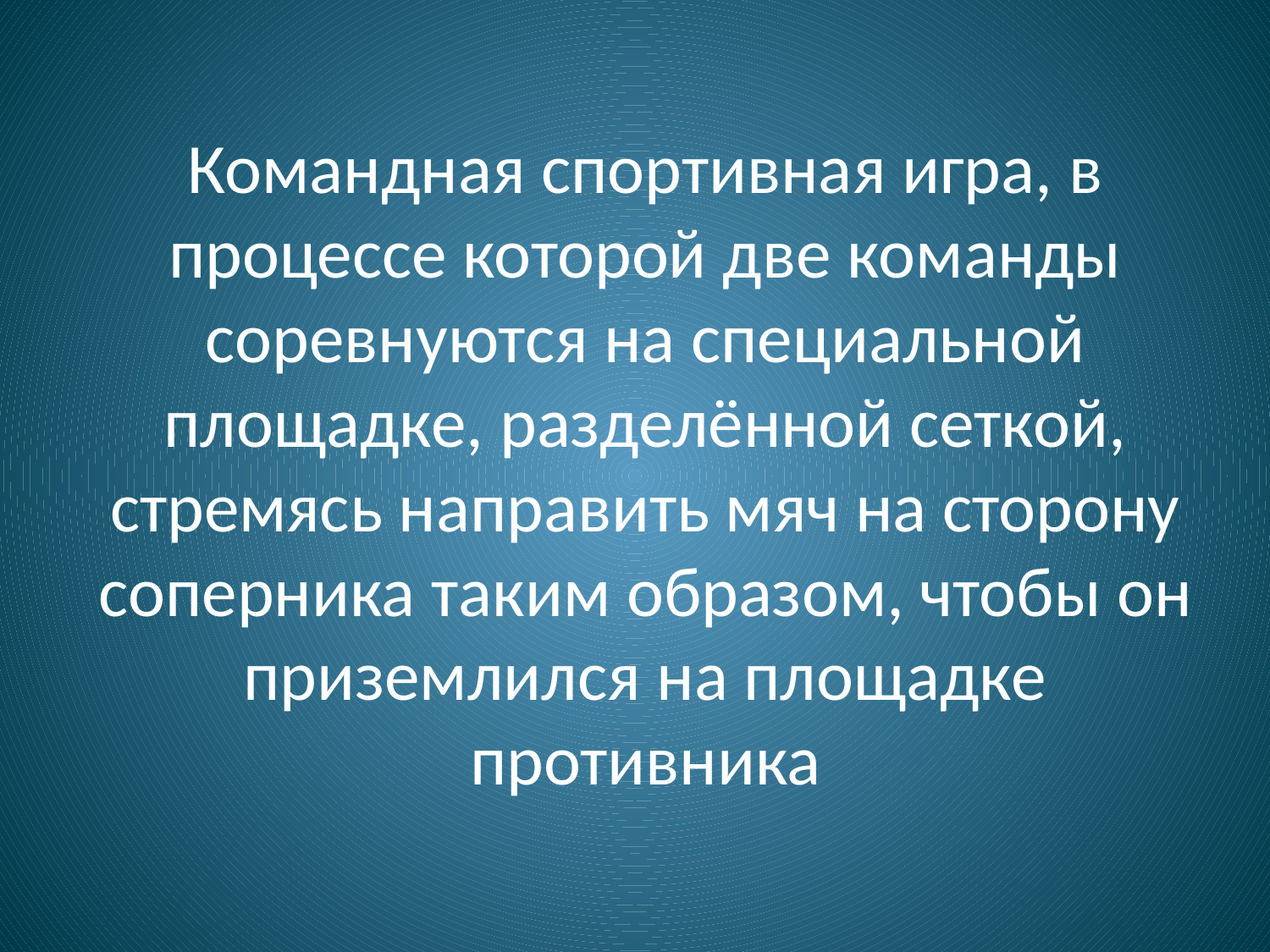

Командная спортивная игра, в процессе которой две команды соревнуются на специальной площадке, разделённой сеткой, стремясь направить мяч на сторону соперника таким образом, чтобы он приземлился на площадке противника